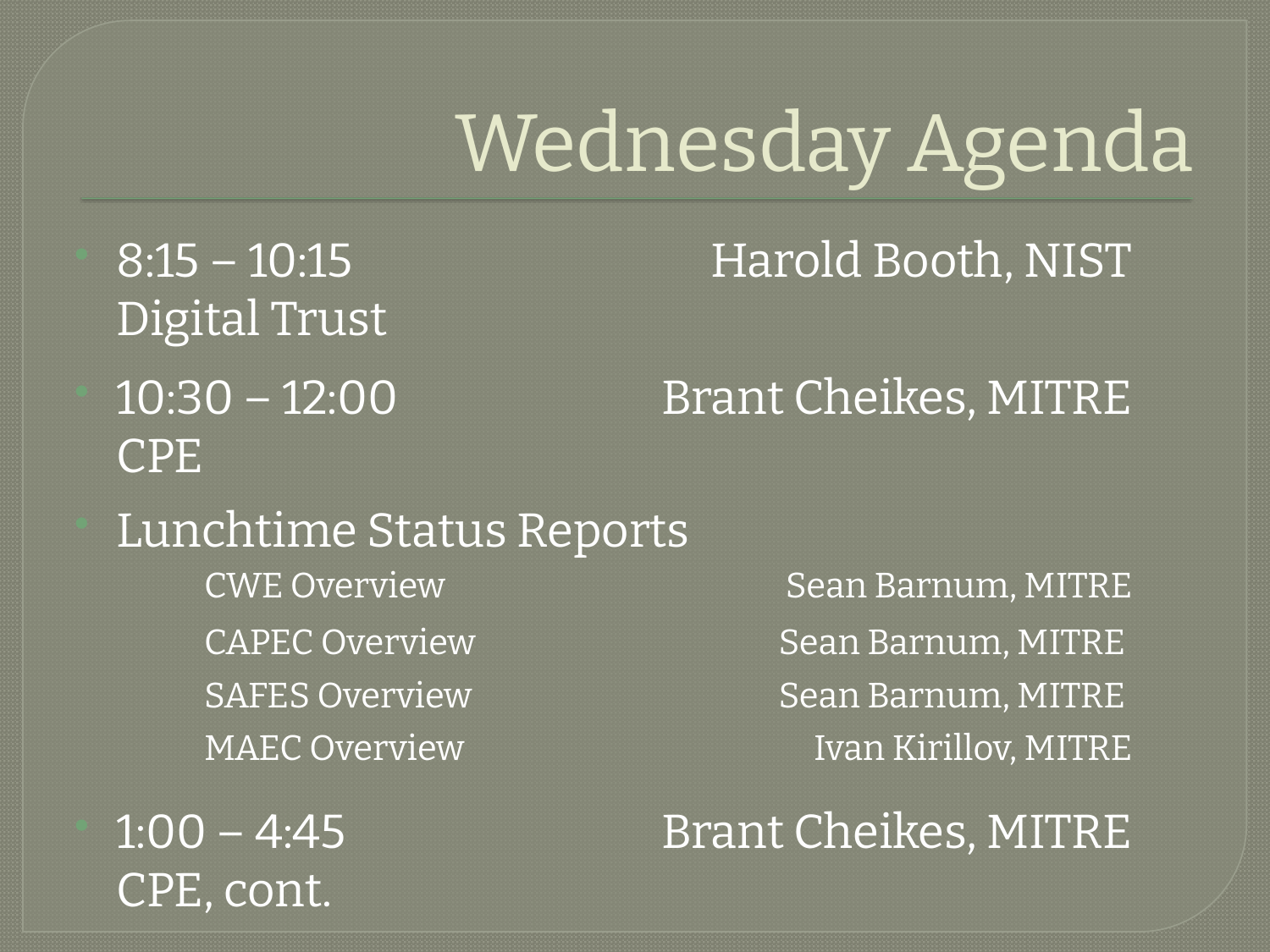

# Wednesday Agenda
8:15 – 10:15	Harold Booth, NIST
Digital Trust
10:30 – 12:00	Brant Cheikes, MITRE
CPE
Lunchtime Status Reports
	CWE Overview	Sean Barnum, MITRE
	CAPEC Overview	Sean Barnum, MITRE
	SAFES Overview	Sean Barnum, MITRE
	MAEC Overview	Ivan Kirillov, MITRE
1:00 – 4:45	 Brant Cheikes, MITRE
CPE, cont.